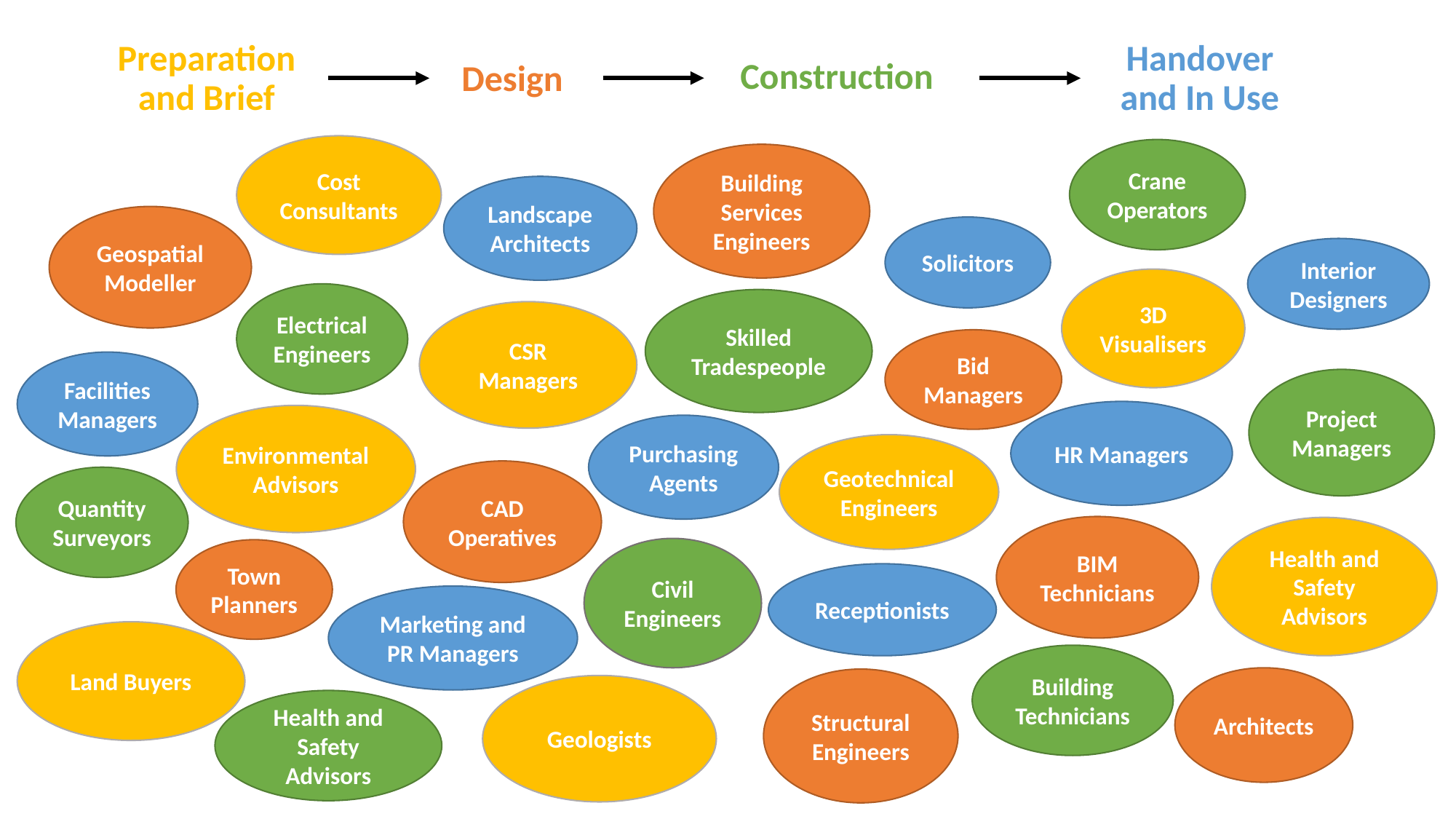

Construction

Preparation and Brief

Handover and In Use

Design
Cost Consultants
Crane Operators
Building Services Engineers
Landscape Architects
Geospatial Modeller
Solicitors
Interior Designers
3D Visualisers
Electrical Engineers
Skilled Tradespeople
CSR Managers
Bid Managers
Facilities Managers
Project Managers
HR Managers
Environmental Advisors
Purchasing Agents
Geotechnical
Engineers
CAD Operatives
Quantity Surveyors
BIM Technicians
Health and Safety Advisors
Civil Engineers
Town Planners
Receptionists
Marketing and PR Managers
Land Buyers
Building Technicians
Architects
Structural Engineers
Geologists
Health and Safety Advisors